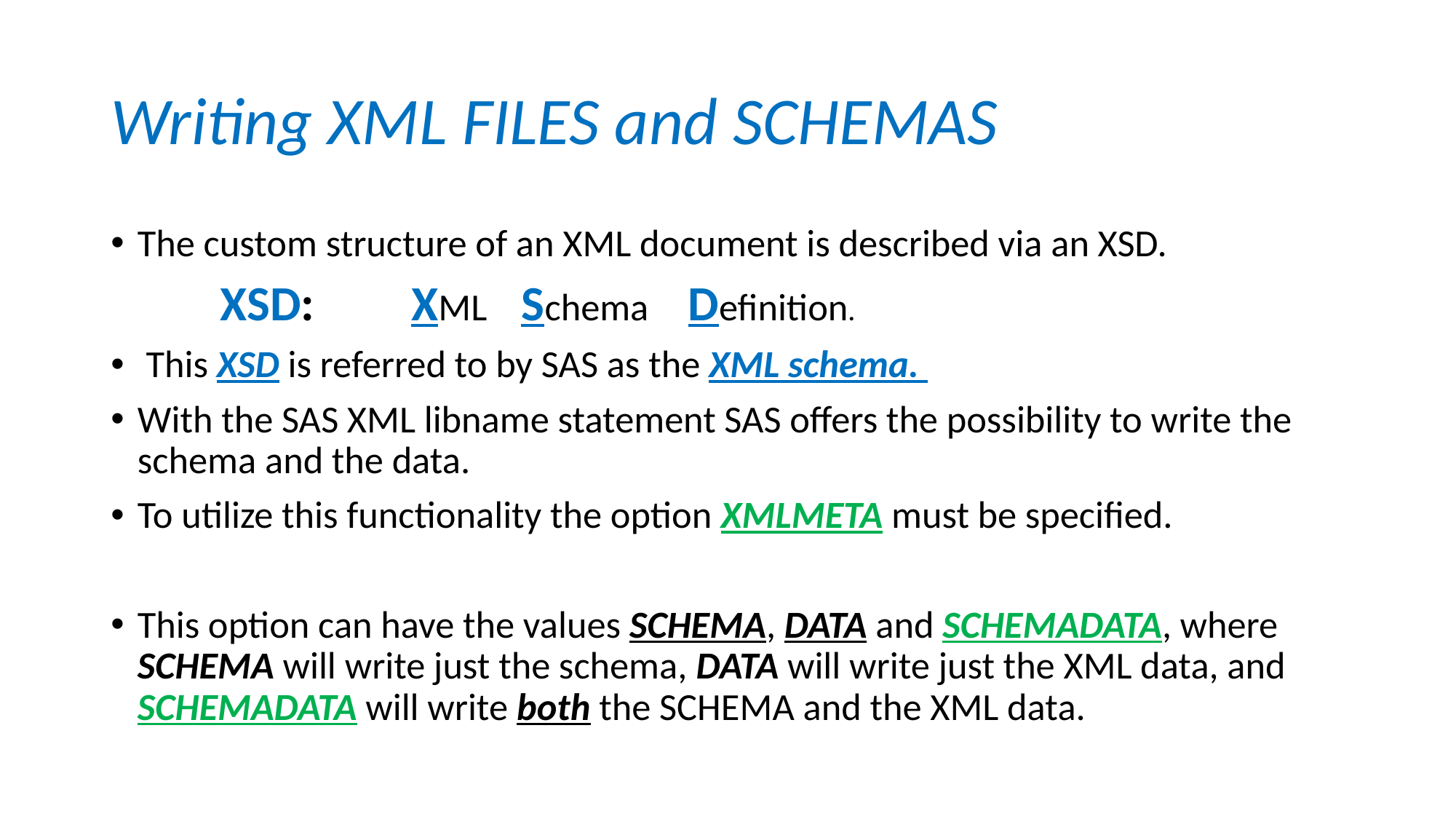

# Writing XML FILES and SCHEMAS
The custom structure of an XML document is described via an XSD.
	 XSD:	 XML    Schema       Definition.
 This XSD is referred to by SAS as the XML schema.
With the SAS XML libname statement SAS offers the possibility to write the schema and the data.
To utilize this functionality the option XMLMETA must be specified.

This option can have the values SCHEMA, DATA and SCHEMADATA, where SCHEMA will write just the schema, DATA will write just the XML data, and SCHEMADATA will write both the SCHEMA and the XML data.